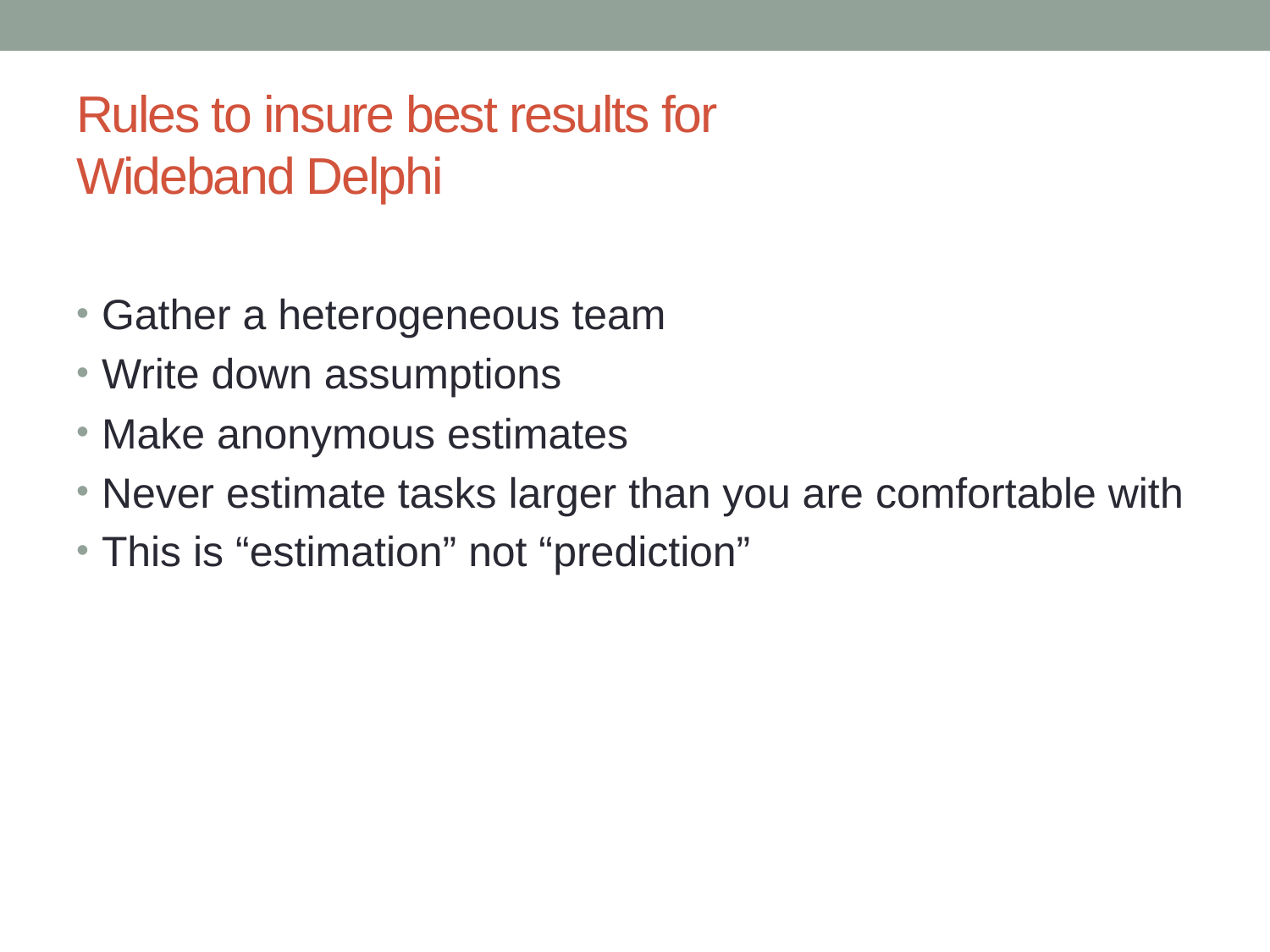

# Rules to insure best results for Wideband Delphi

Gather a heterogeneous team
Write down assumptions
Make anonymous estimates
Never estimate tasks larger than you are comfortable with
This is “estimation” not “prediction”